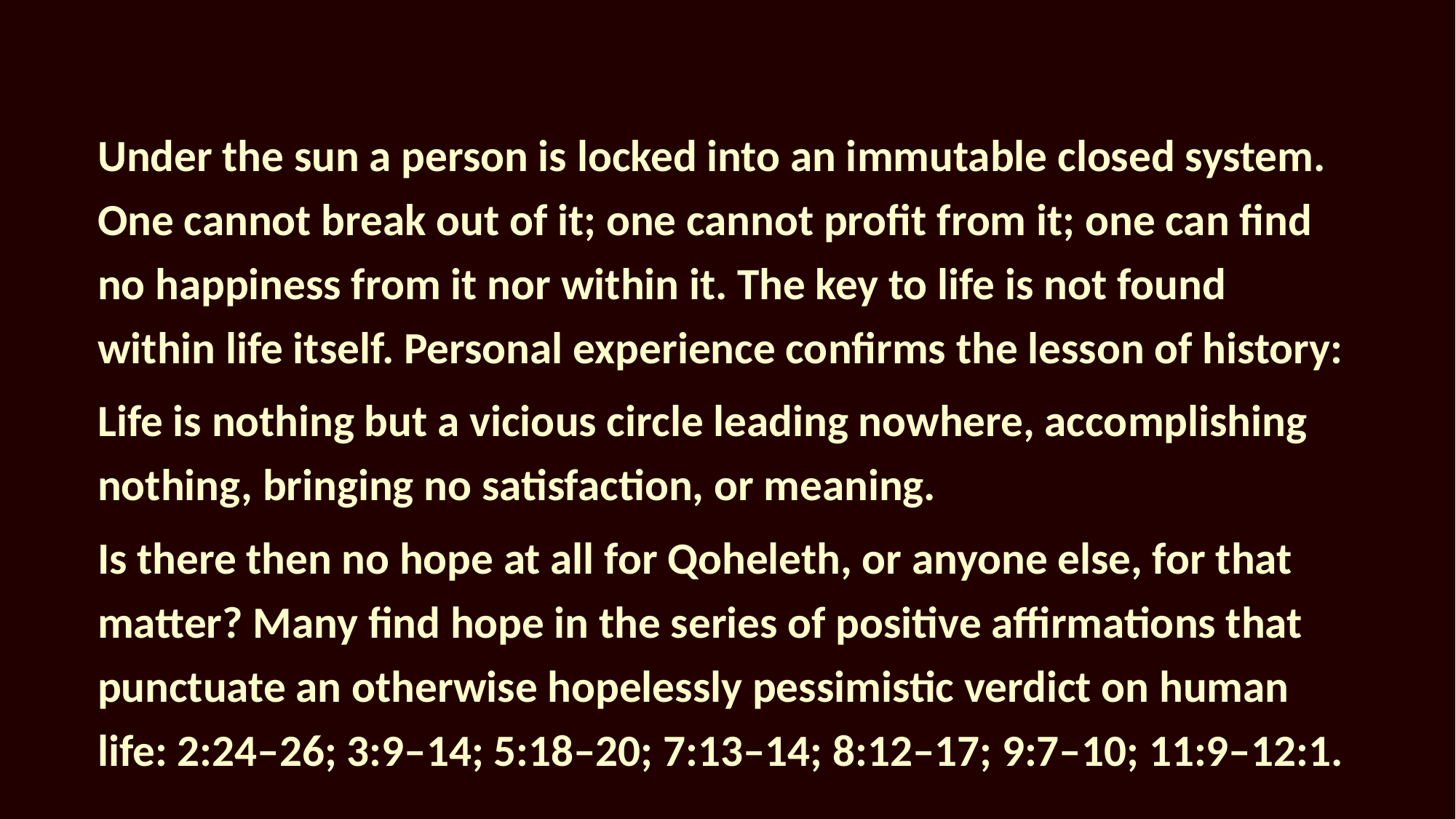

Under the sun a person is locked into an immutable closed system. One cannot break out of it; one cannot profit from it; one can find no happiness from it nor within it. The key to life is not found within life itself. Personal experience confirms the lesson of history:
Life is nothing but a vicious circle leading nowhere, accomplishing nothing, bringing no satisfaction, or meaning.
Is there then no hope at all for Qoheleth, or anyone else, for that matter? Many find hope in the series of positive affirmations that punctuate an otherwise hopelessly pessimistic verdict on human life: 2:24–26; 3:9–14; 5:18–20; 7:13–14; 8:12–17; 9:7–10; 11:9–12:1.